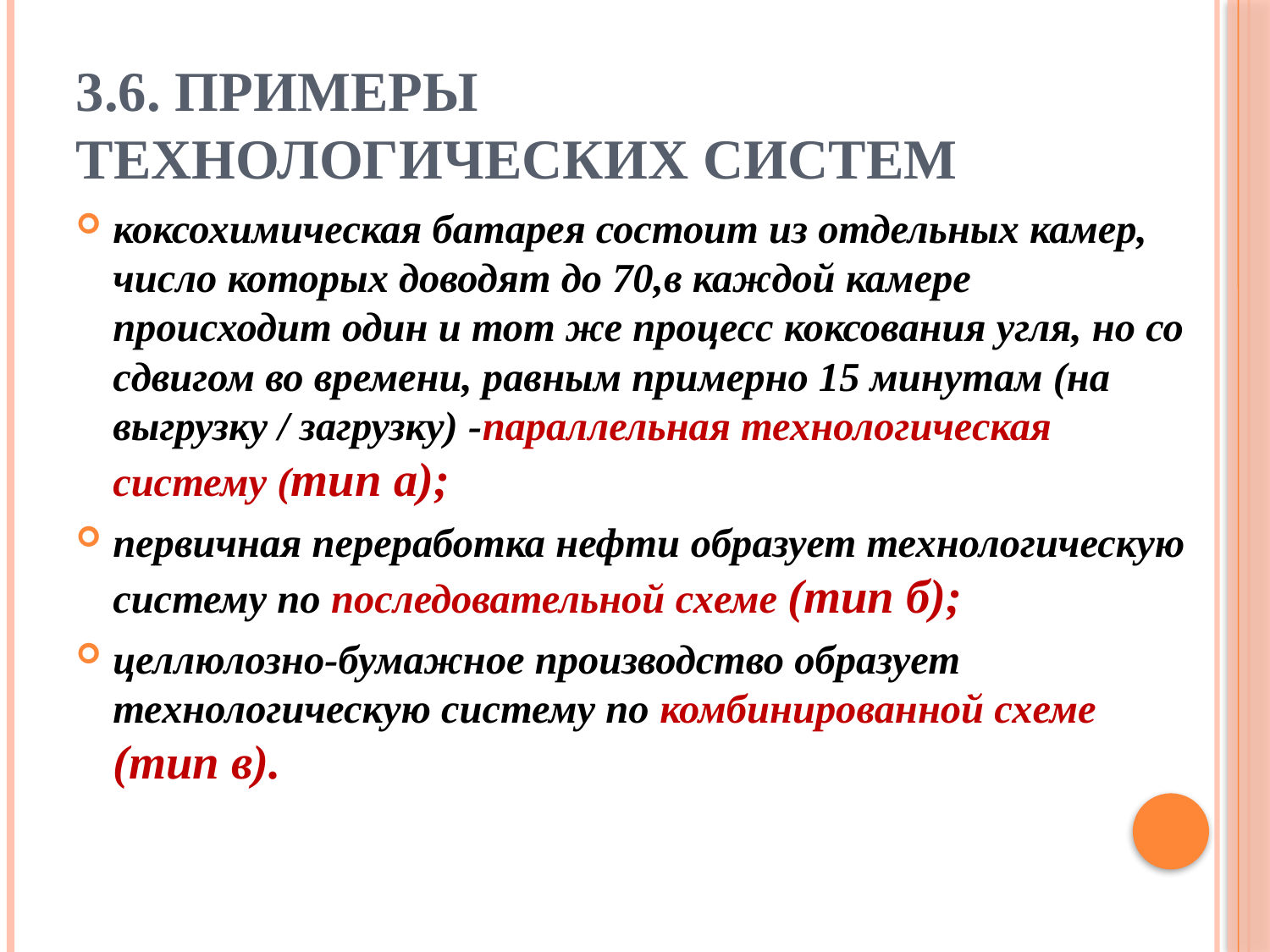

# 3.6. Примеры технологических систем
коксохимическая батарея состоит из отдельных камер, число которых доводят до 70,в каждой камере происходит один и тот же процесс коксования угля, но со сдвигом во времени, равным примерно 15 минутам (на выгрузку / загрузку) -параллельная технологическая систему (тип а);
первичная переработка нефти образует технологическую систему по последовательной схеме (тип б);
целлюлозно-бумажное производство образует технологическую систему по комбинированной схеме (тип в).